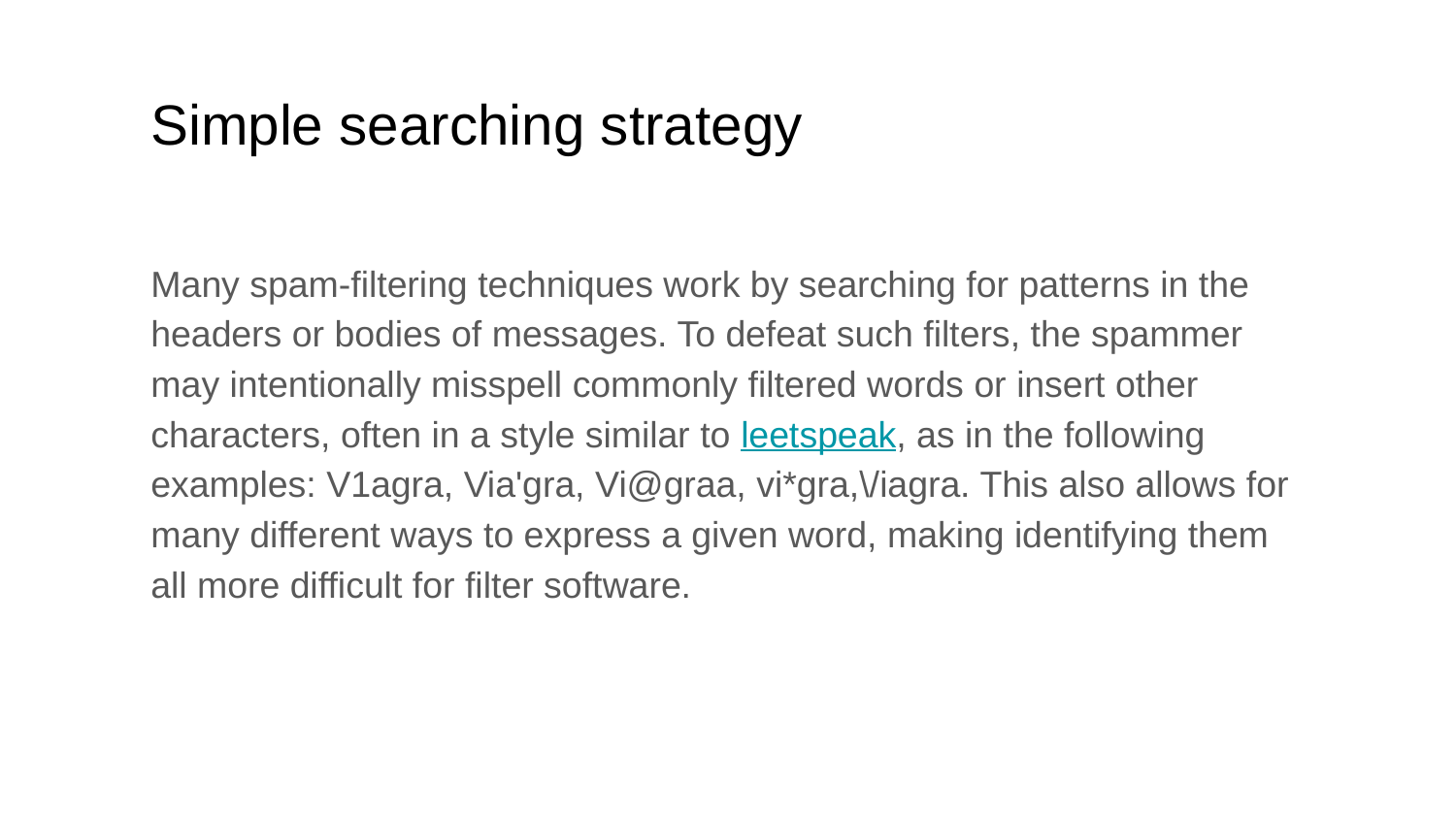

# Simple searching strategy
Many spam-filtering techniques work by searching for patterns in the headers or bodies of messages. To defeat such filters, the spammer may intentionally misspell commonly filtered words or insert other characters, often in a style similar to leetspeak, as in the following examples: V1agra, Via'gra, Vi@graa, vi*gra,\/iagra. This also allows for many different ways to express a given word, making identifying them all more difficult for filter software.